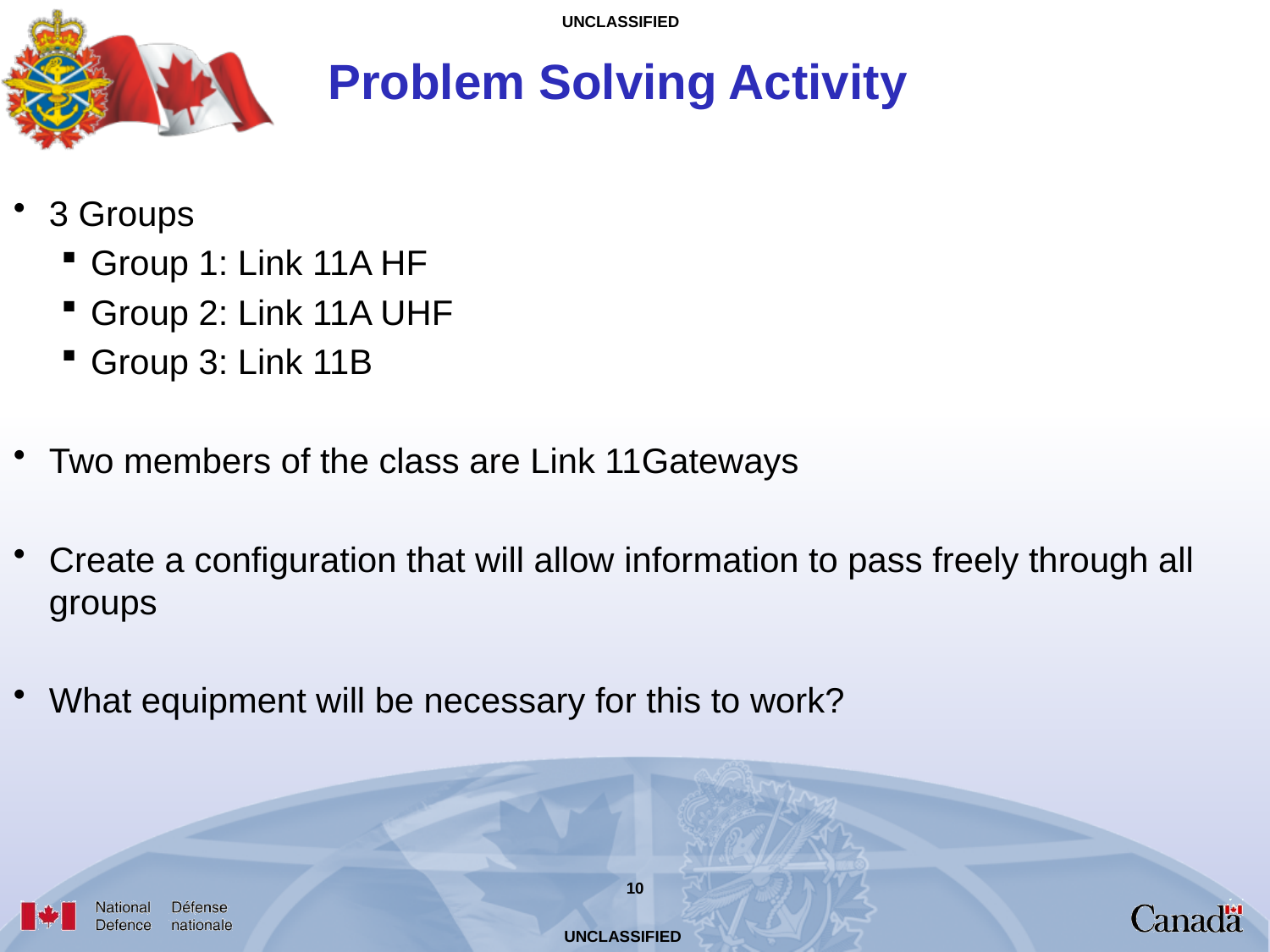

# Problem Solving Activity
3 Groups
Group 1: Link 11A HF
Group 2: Link 11A UHF
Group 3: Link 11B

Two members of the class are Link 11Gateways

Create a configuration that will allow information to pass freely through all groups

What equipment will be necessary for this to work?